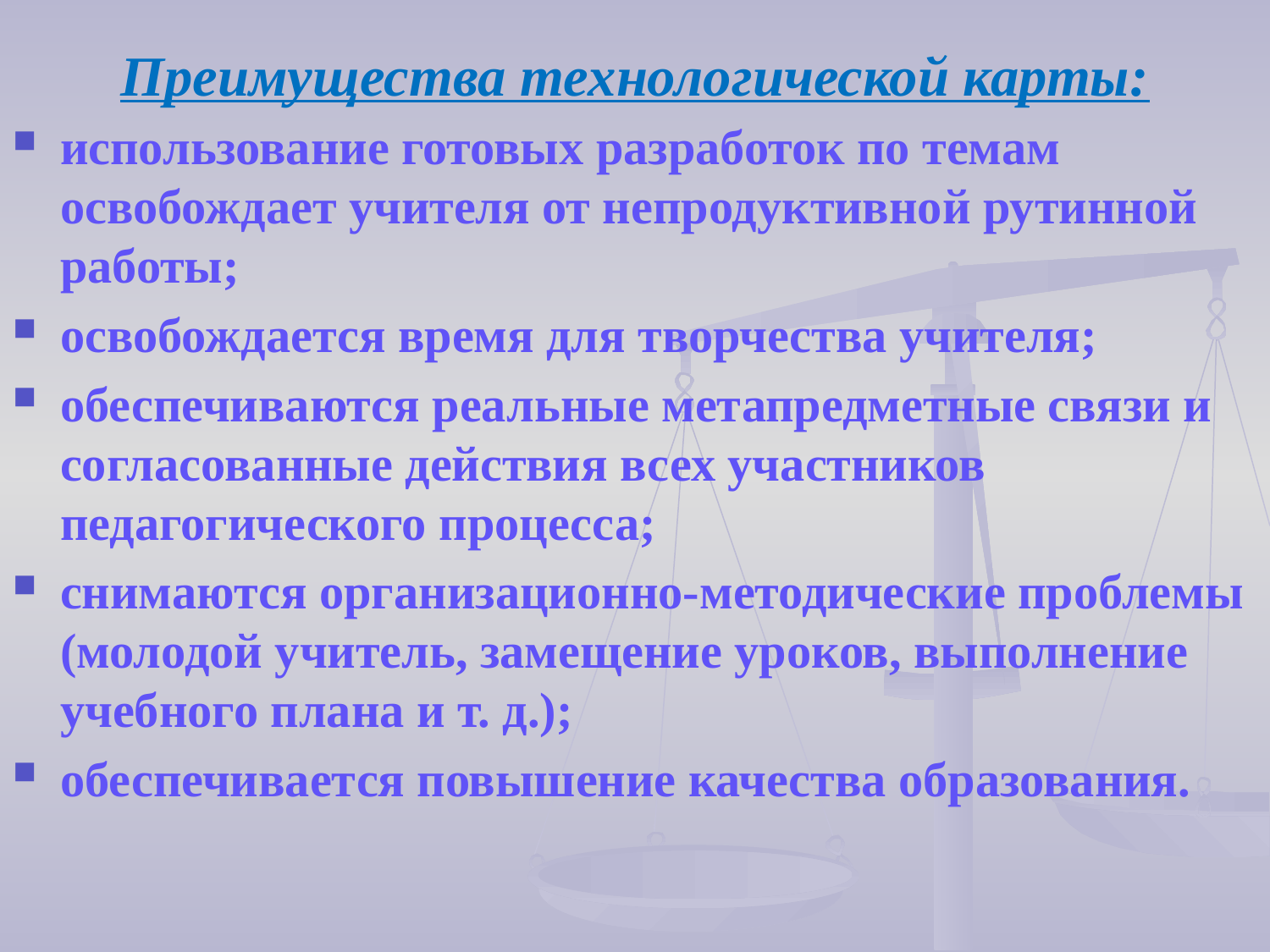

# Преимущества технологической карты:
использование готовых разработок по темам освобождает учителя от непродуктивной рутинной работы;
освобождается время для творчества учителя;
обеспечиваются реальные метапредметные связи и согласованные действия всех участников педагогического процесса;
снимаются организационно-методические проблемы (молодой учитель, замещение уроков, выполнение учебного плана и т. д.);
обеспечивается повышение качества образования.